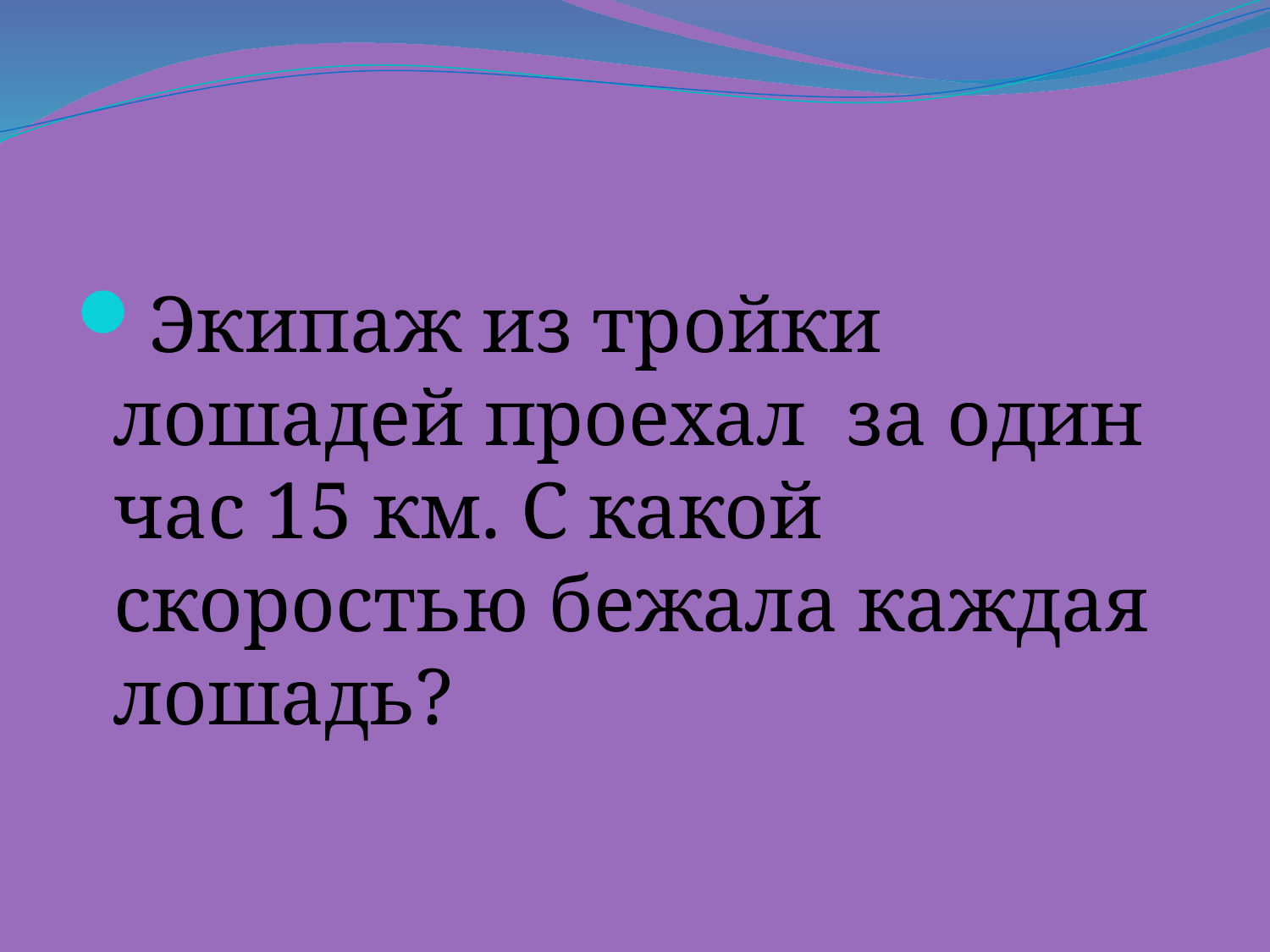

#
Экипаж из тройки лошадей проехал  за один час 15 км. С какой скоростью бежала каждая лошадь?